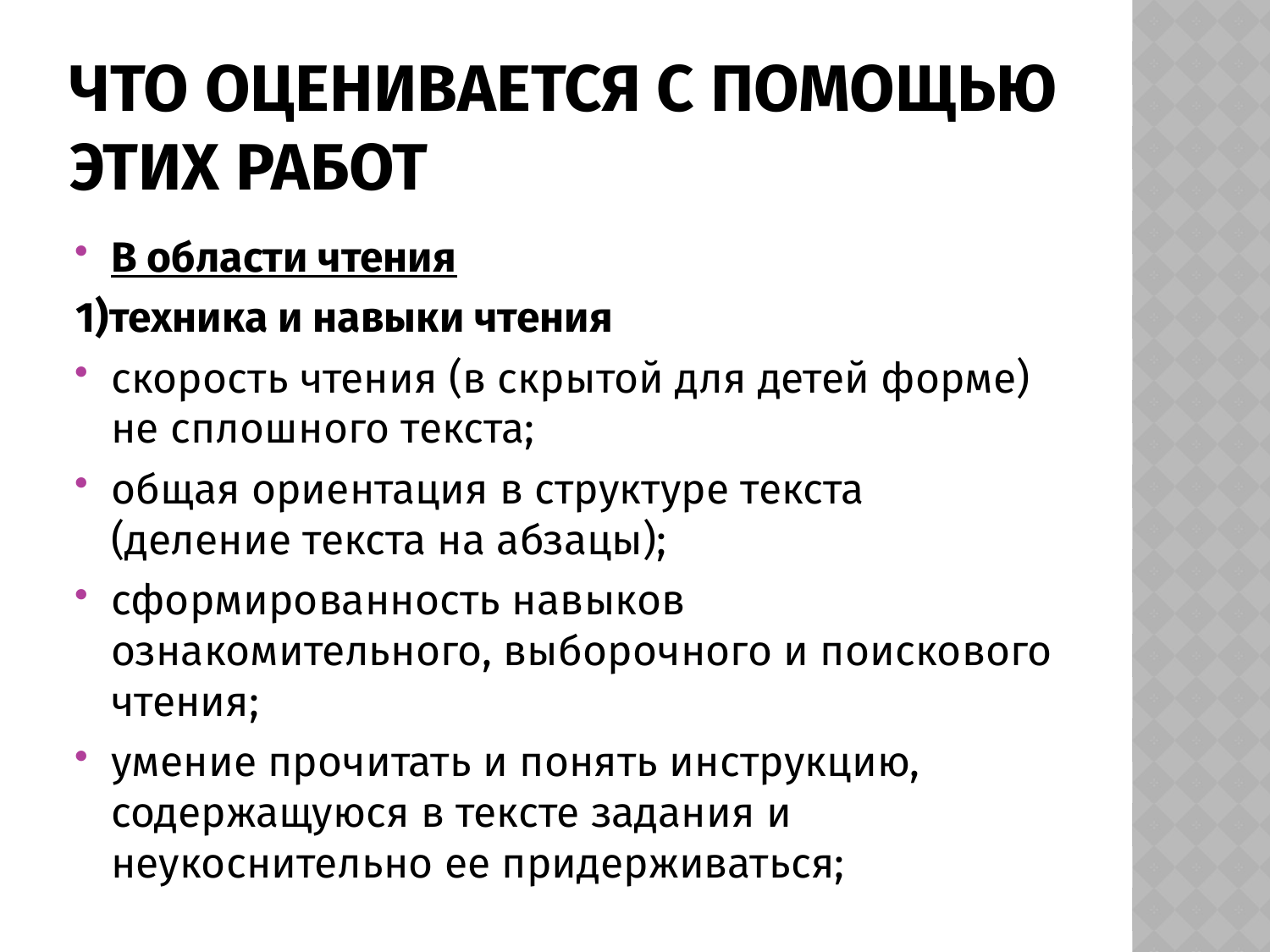

# Что оценивается с помощью этих работ
В области чтения
1)техника и навыки чтения
скорость чтения (в скрытой для детей форме) не сплошного текста;
общая ориентация в структуре текста (деление текста на абзацы);
сформированность навыков ознакомительного, выборочного и поискового чтения;
умение прочитать и понять инструкцию, содержащуюся в тексте задания и неукоснительно ее придерживаться;